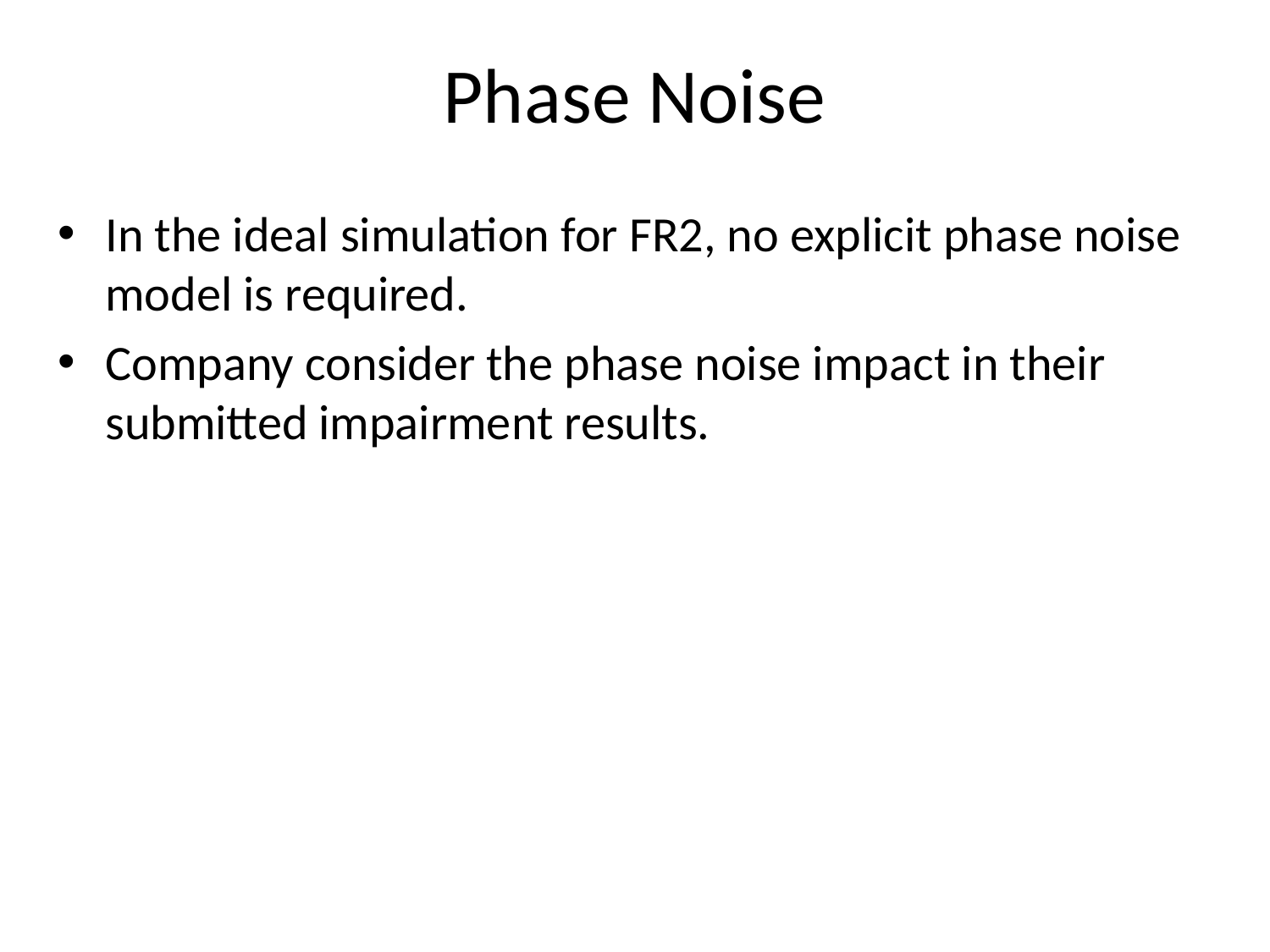

# Phase Noise
In the ideal simulation for FR2, no explicit phase noise model is required.
Company consider the phase noise impact in their submitted impairment results.